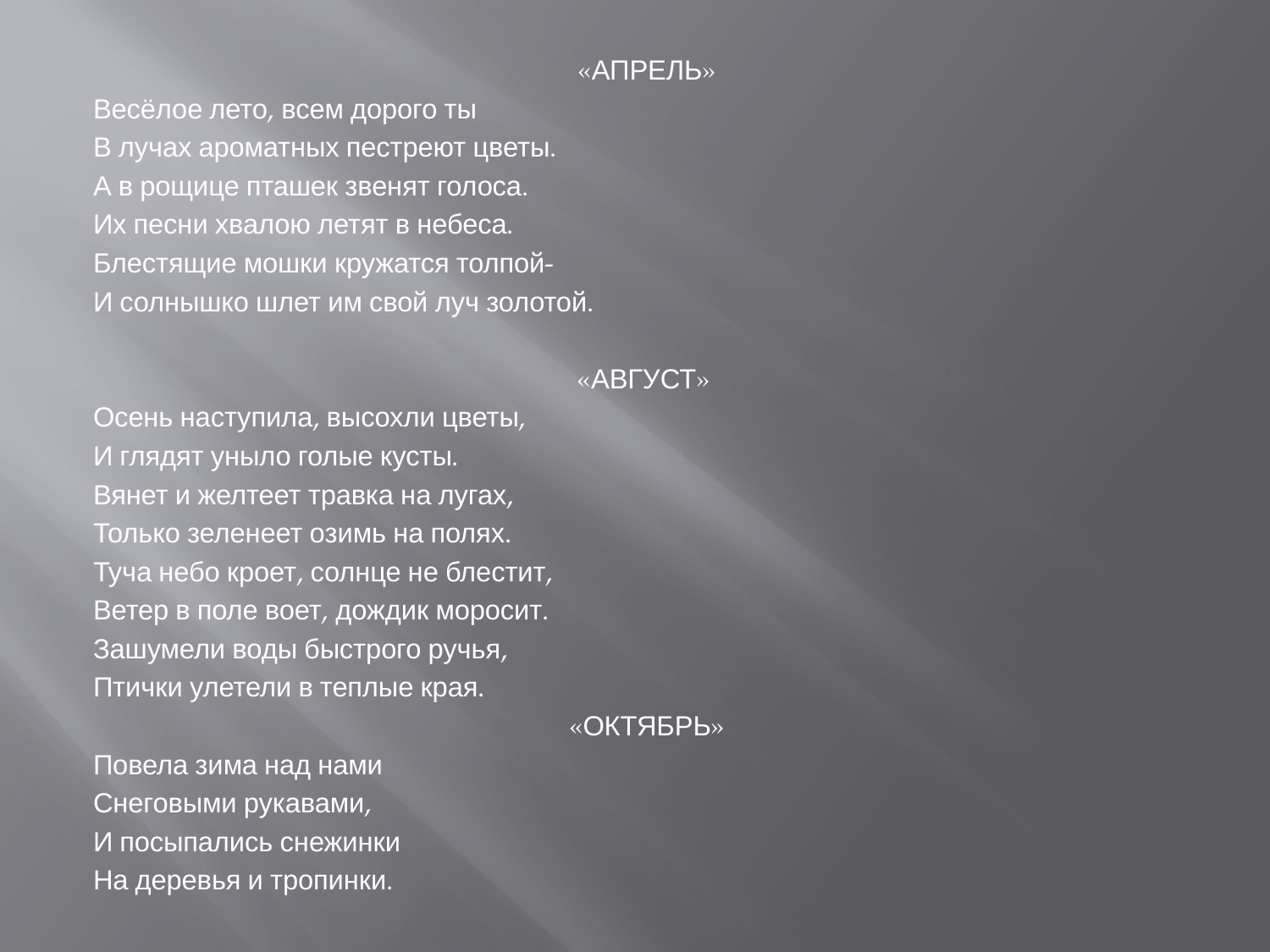

«АПРЕЛЬ»
Весёлое лето, всем дорого ты
В лучах ароматных пестреют цветы.
А в рощице пташек звенят голоса.
Их песни хвалою летят в небеса.
Блестящие мошки кружатся толпой-
И солнышко шлет им свой луч золотой.

«АВГУСТ»
Осень наступила, высохли цветы,
И глядят уныло голые кусты.
Вянет и желтеет травка на лугах,
Только зеленеет озимь на полях.
Туча небо кроет, солнце не блестит,
Ветер в поле воет, дождик моросит.
Зашумели воды быстрого ручья,
Птички улетели в теплые края.
 «ОКТЯБРЬ»
Повела зима над нами
Снеговыми рукавами,
И посыпались снежинки
На деревья и тропинки.